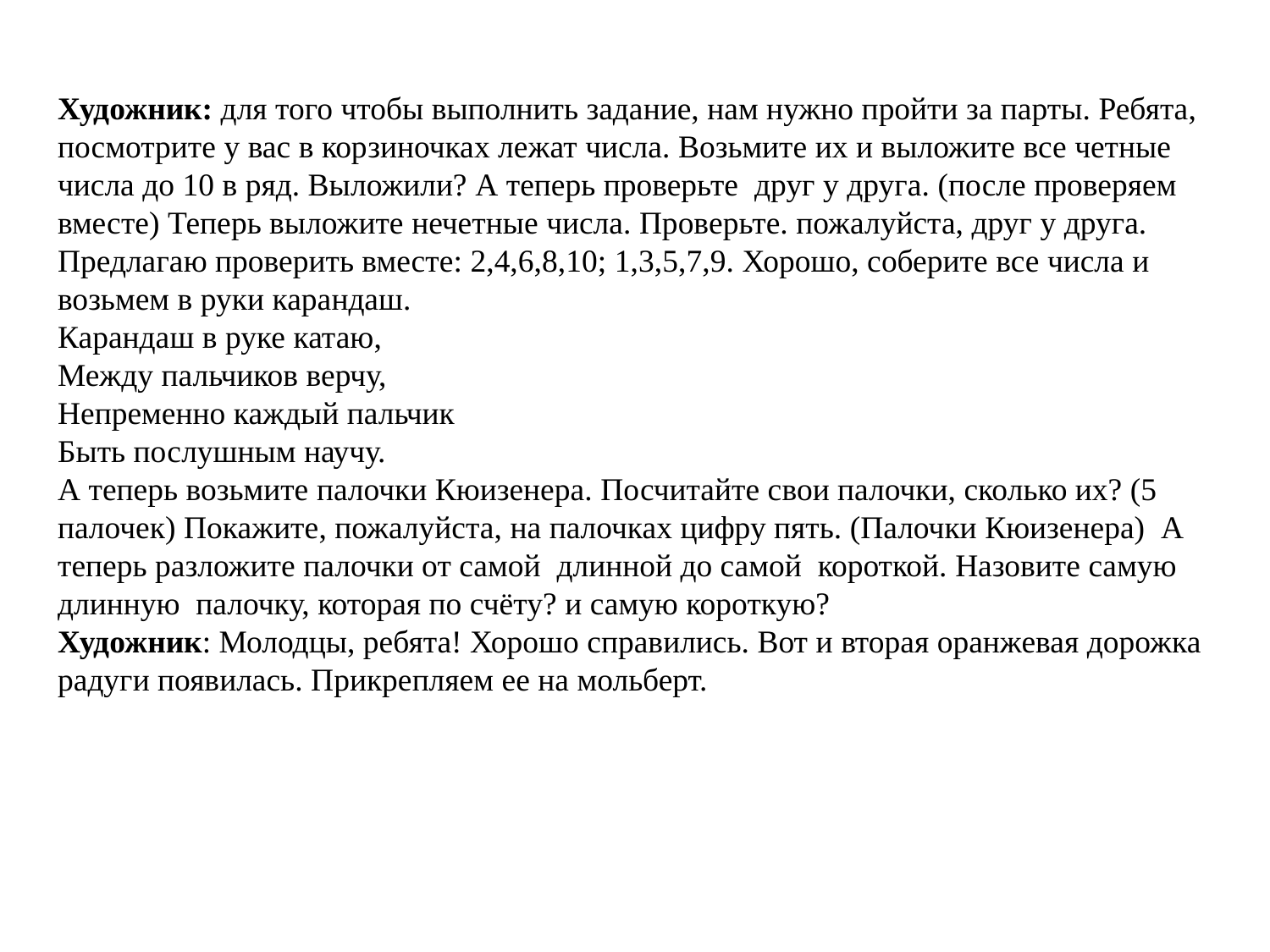

Художник: для того чтобы выполнить задание, нам нужно пройти за парты. Ребята, посмотрите у вас в корзиночках лежат числа. Возьмите их и выложите все четные числа до 10 в ряд. Выложили? А теперь проверьте  друг у друга. (после проверяем вместе) Теперь выложите нечетные числа. Проверьте. пожалуйста, друг у друга. Предлагаю проверить вместе: 2,4,6,8,10; 1,3,5,7,9. Хорошо, соберите все числа и возьмем в руки карандаш.
Карандаш в руке катаю,
Между пальчиков верчу,
Непременно каждый пальчик
Быть послушным научу.
А теперь возьмите палочки Кюизенера. Посчитайте свои палочки, сколько их? (5 палочек) Покажите, пожалуйста, на палочках цифру пять. (Палочки Кюизенера)  А теперь разложите палочки от самой  длинной до самой  короткой. Назовите самую длинную  палочку, которая по счёту? и самую короткую?
Художник: Молодцы, ребята! Хорошо справились. Вот и вторая оранжевая дорожка радуги появилась. Прикрепляем ее на мольберт.